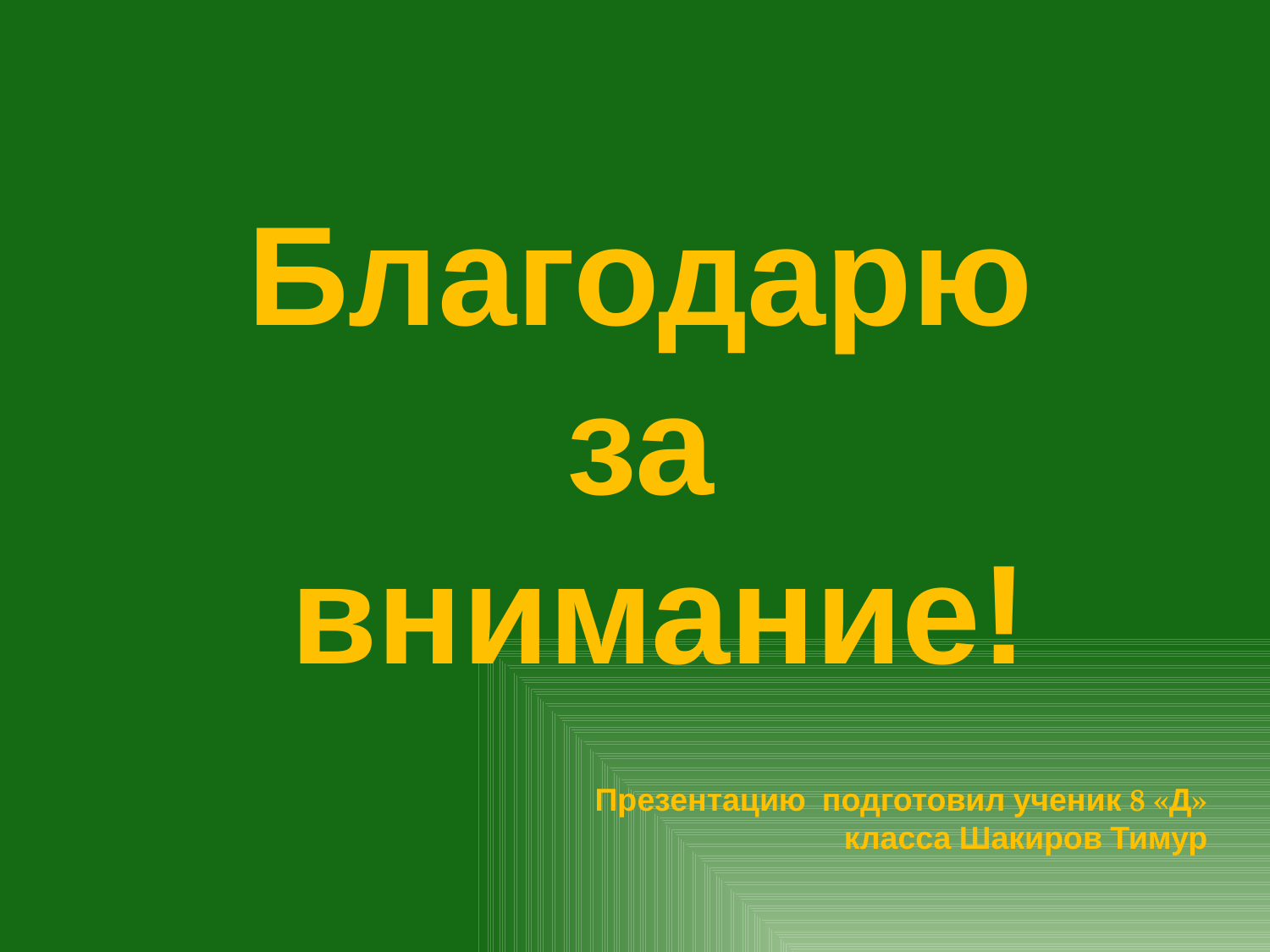

Благодарю
за
внимание!
Презентацию  подготовил ученик 8 «Д» класса Шакиров Тимур